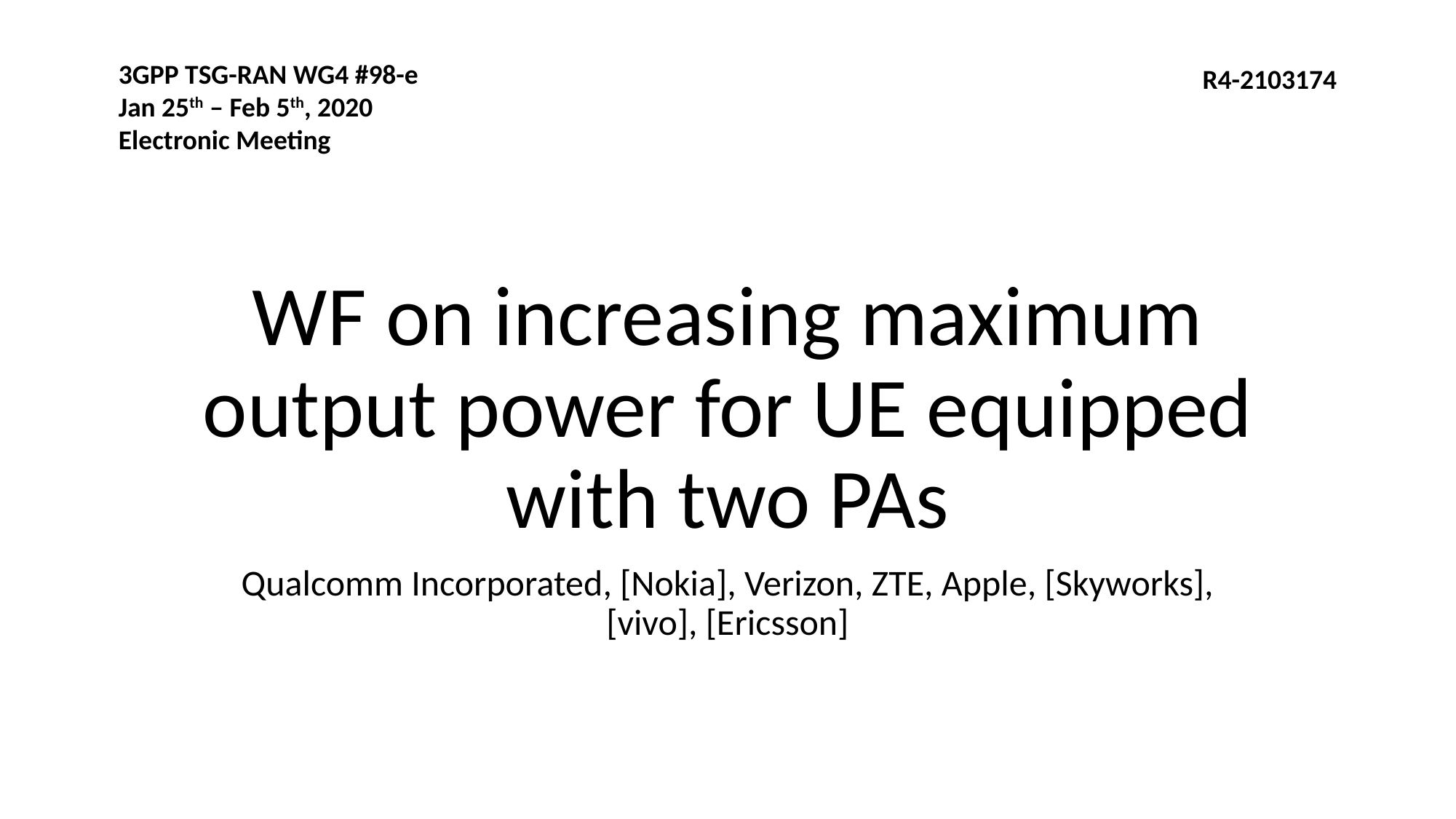

3GPP TSG-RAN WG4 #98-e
Jan 25th ‒ Feb 5th, 2020
Electronic Meeting
R4-2103174
# WF on increasing maximum output power for UE equipped with two PAs
Qualcomm Incorporated, [Nokia], Verizon, ZTE, Apple, [Skyworks], [vivo], [Ericsson]